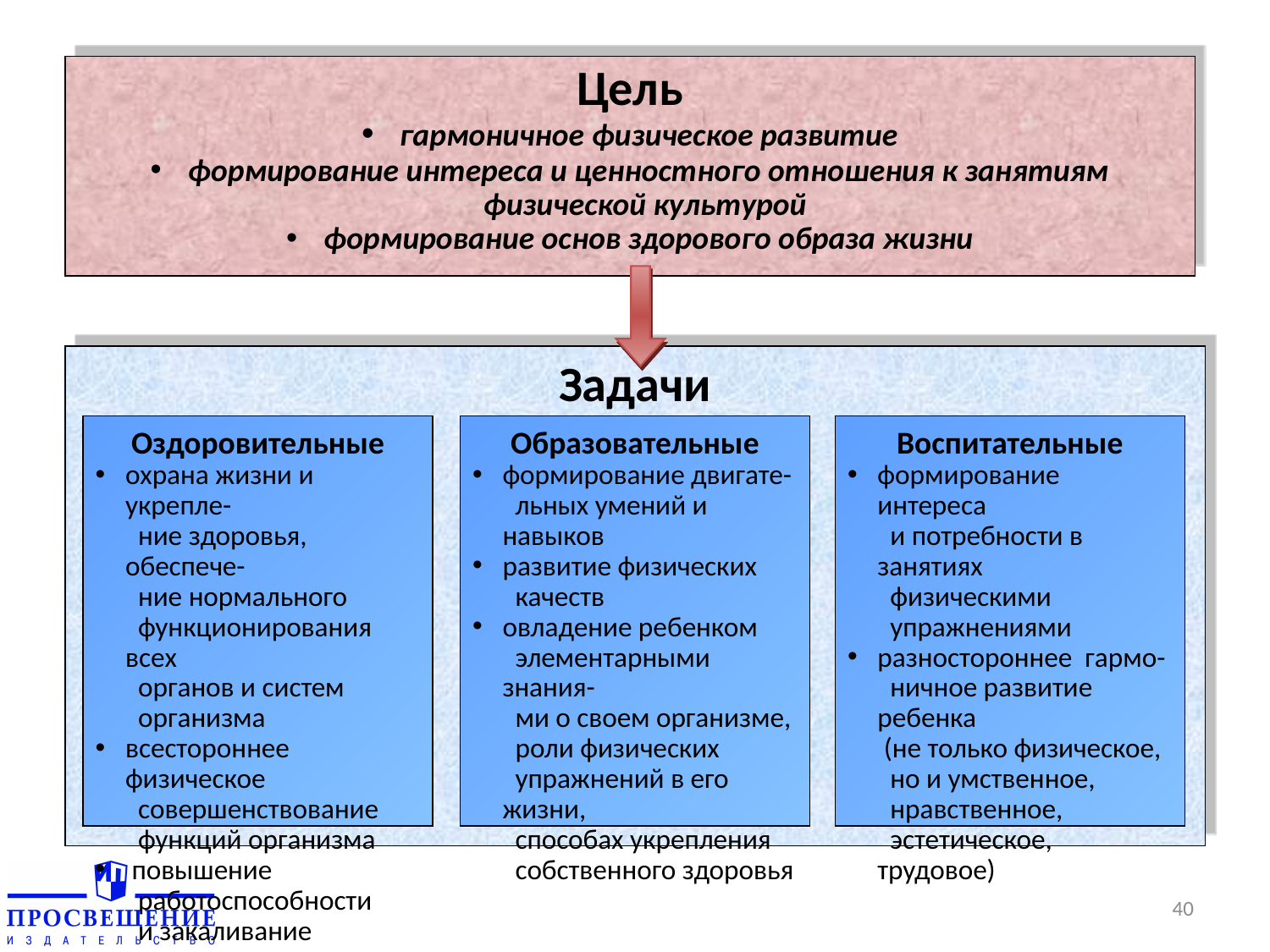

Цель
 гармоничное физическое развитие
 формирование интереса и ценностного отношения к занятиям физической культурой
 формирование основ здорового образа жизни

Задачи
Оздоровительные
охрана жизни и укрепле-
  ние здоровья, обеспече-
  ние нормального
  функционирования всех
  органов и систем
  организма
всестороннее физическое
  совершенствование
  функций организма
 повышение
  работоспособности
  и закаливание

Образовательные
формирование двигате-
  льных умений и навыков
развитие физических
  качеств
овладение ребенком
  элементарными знания-
  ми о своем организме,
  роли физических
  упражнений в его жизни,
  способах укрепления
  собственного здоровья
Воспитательные
формирование интереса
  и потребности в занятиях
  физическими
  упражнениями
разностороннее  гармо-
  ничное развитие ребенка
 (не только физическое,
  но и умственное,
  нравственное,
  эстетическое, трудовое)
40